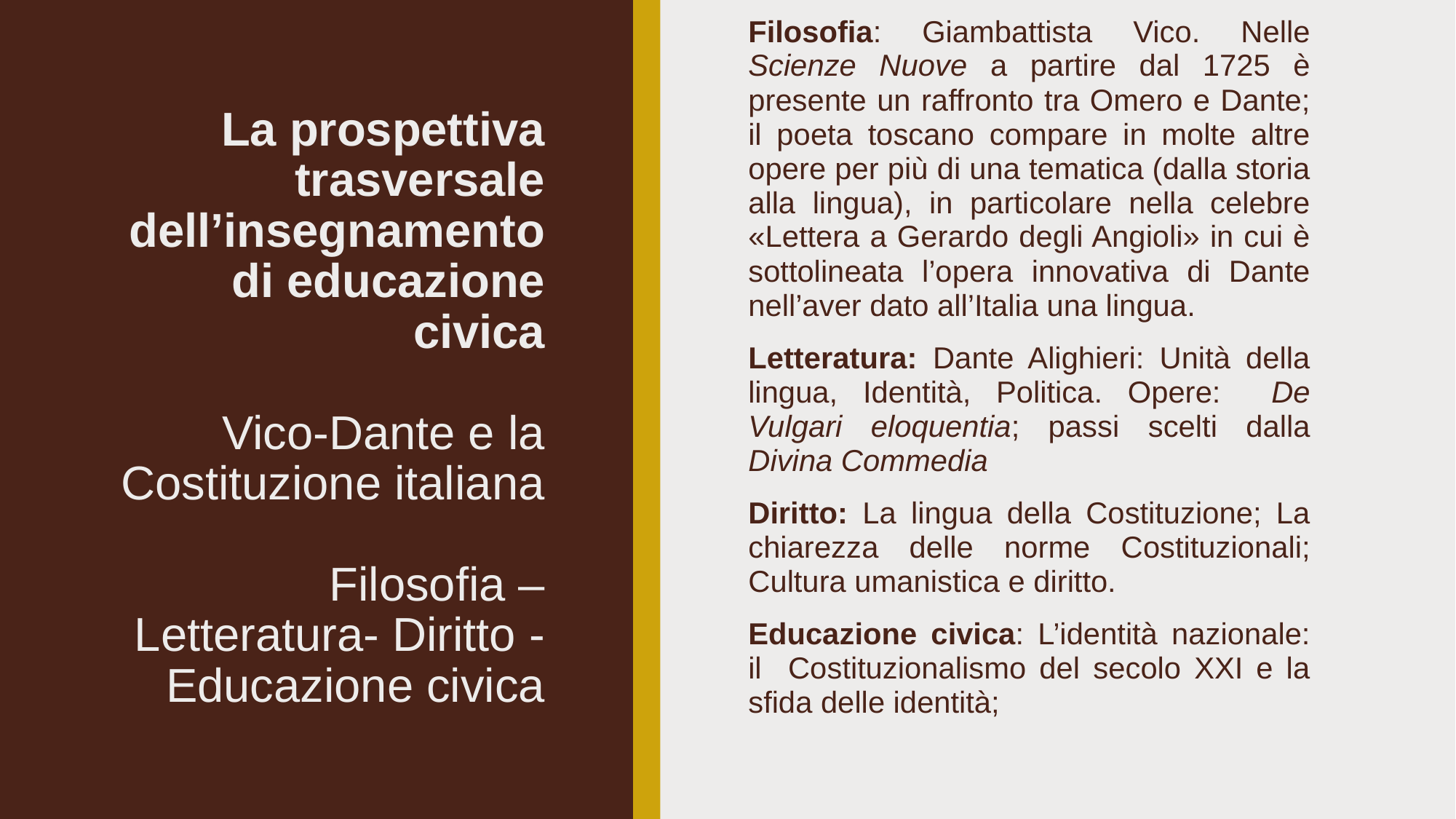

Filosofia: Giambattista Vico. Nelle Scienze Nuove a partire dal 1725 è presente un raffronto tra Omero e Dante; il poeta toscano compare in molte altre opere per più di una tematica (dalla storia alla lingua), in particolare nella celebre «Lettera a Gerardo degli Angioli» in cui è sottolineata l’opera innovativa di Dante nell’aver dato all’Italia una lingua.
Letteratura: Dante Alighieri: Unità della lingua, Identità, Politica. Opere:  De Vulgari eloquentia; passi scelti dalla Divina Commedia
Diritto: La lingua della Costituzione; La chiarezza delle norme Costituzionali; Cultura umanistica e diritto.
Educazione civica: L’identità nazionale: il  Costituzionalismo del secolo XXI e la sfida delle identità;
# La prospettiva trasversale dell’insegnamento di educazione civica Vico-Dante e la Costituzione italiana Filosofia – Letteratura- Diritto - Educazione civica